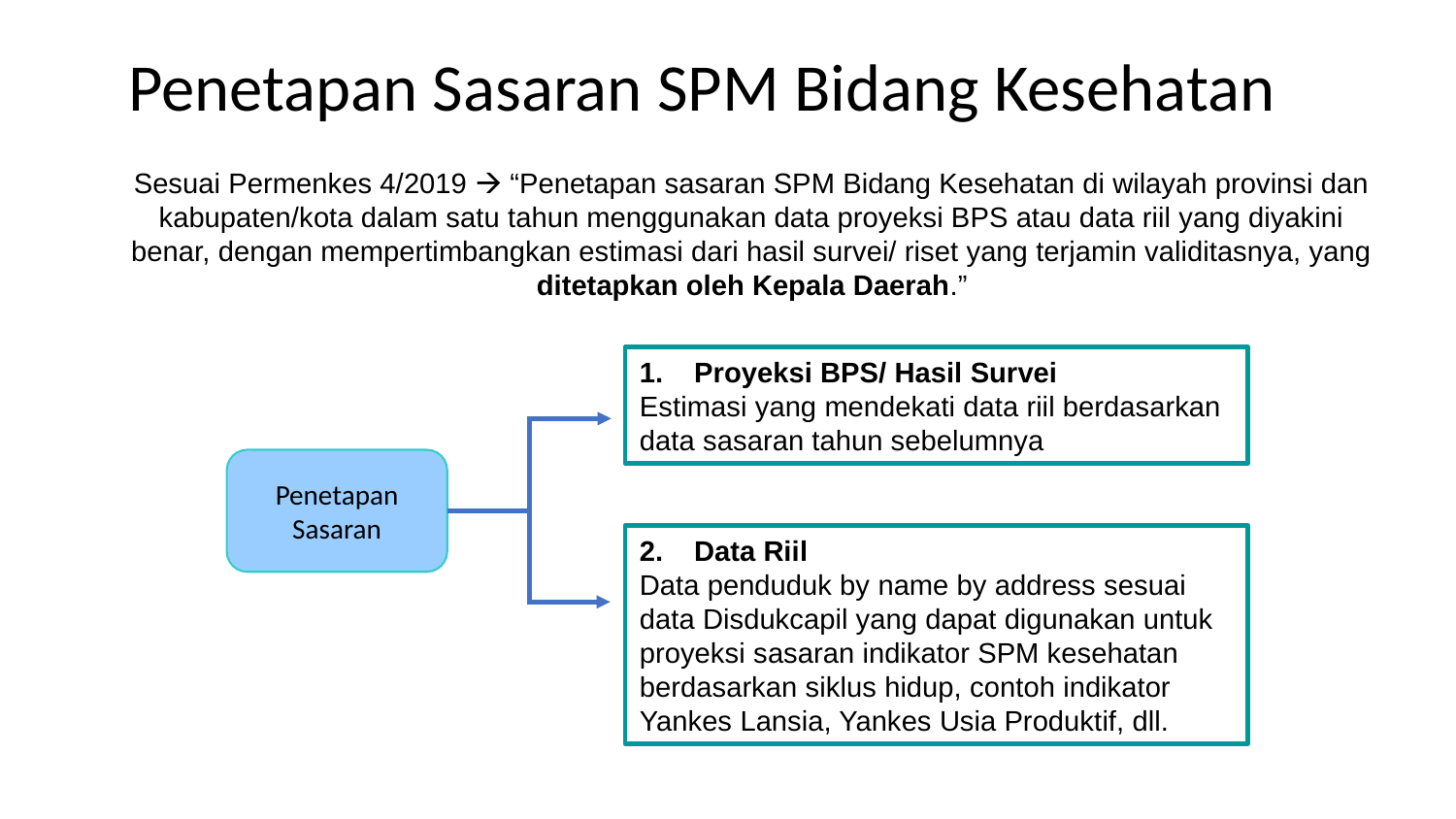

# Penetapan Sasaran SPM Bidang Kesehatan
Sesuai Permenkes 4/2019 🡪 “Penetapan sasaran SPM Bidang Kesehatan di wilayah provinsi dan kabupaten/kota dalam satu tahun menggunakan data proyeksi BPS atau data riil yang diyakini benar, dengan mempertimbangkan estimasi dari hasil survei/ riset yang terjamin validitasnya, yang ditetapkan oleh Kepala Daerah.”
Proyeksi BPS/ Hasil Survei
Estimasi yang mendekati data riil berdasarkan data sasaran tahun sebelumnya
Penetapan Sasaran
Data Riil
Data penduduk by name by address sesuai data Disdukcapil yang dapat digunakan untuk proyeksi sasaran indikator SPM kesehatan berdasarkan siklus hidup, contoh indikator Yankes Lansia, Yankes Usia Produktif, dll.